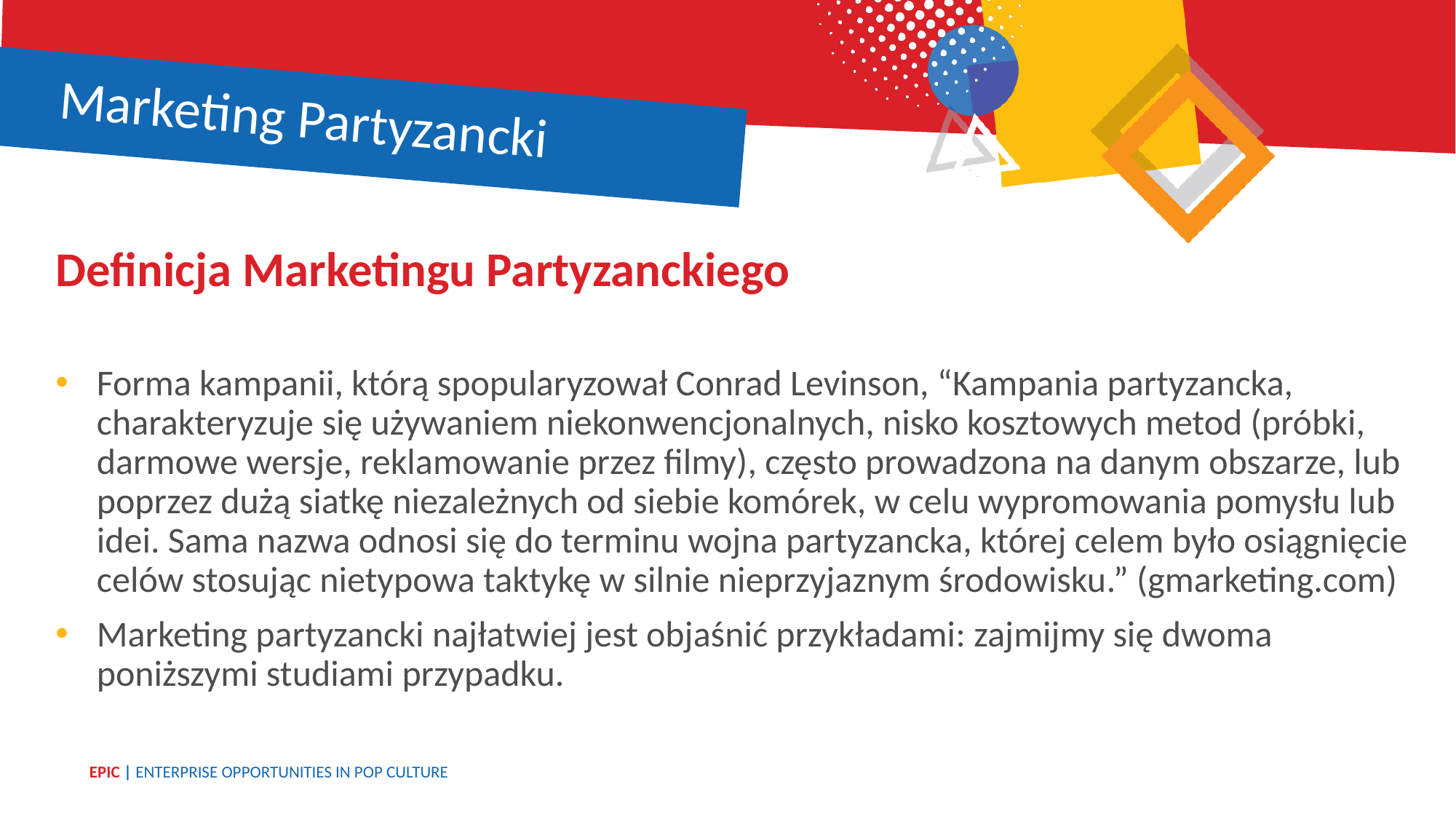

Marketing Partyzancki

Definicja Marketingu Partyzanckiego

Forma kampanii, którą spopularyzował Conrad Levinson, “Kampania partyzancka, charakteryzuje się używaniem niekonwencjonalnych, nisko kosztowych metod (próbki, darmowe wersje, reklamowanie przez filmy), często prowadzona na danym obszarze, lub poprzez dużą siatkę niezależnych od siebie komórek, w celu wypromowania pomysłu lub idei. Sama nazwa odnosi się do terminu wojna partyzancka, której celem było osiągnięcie celów stosując nietypowa taktykę w silnie nieprzyjaznym środowisku.” (gmarketing.com)
Marketing partyzancki najłatwiej jest objaśnić przykładami: zajmijmy się dwoma poniższymi studiami przypadku.